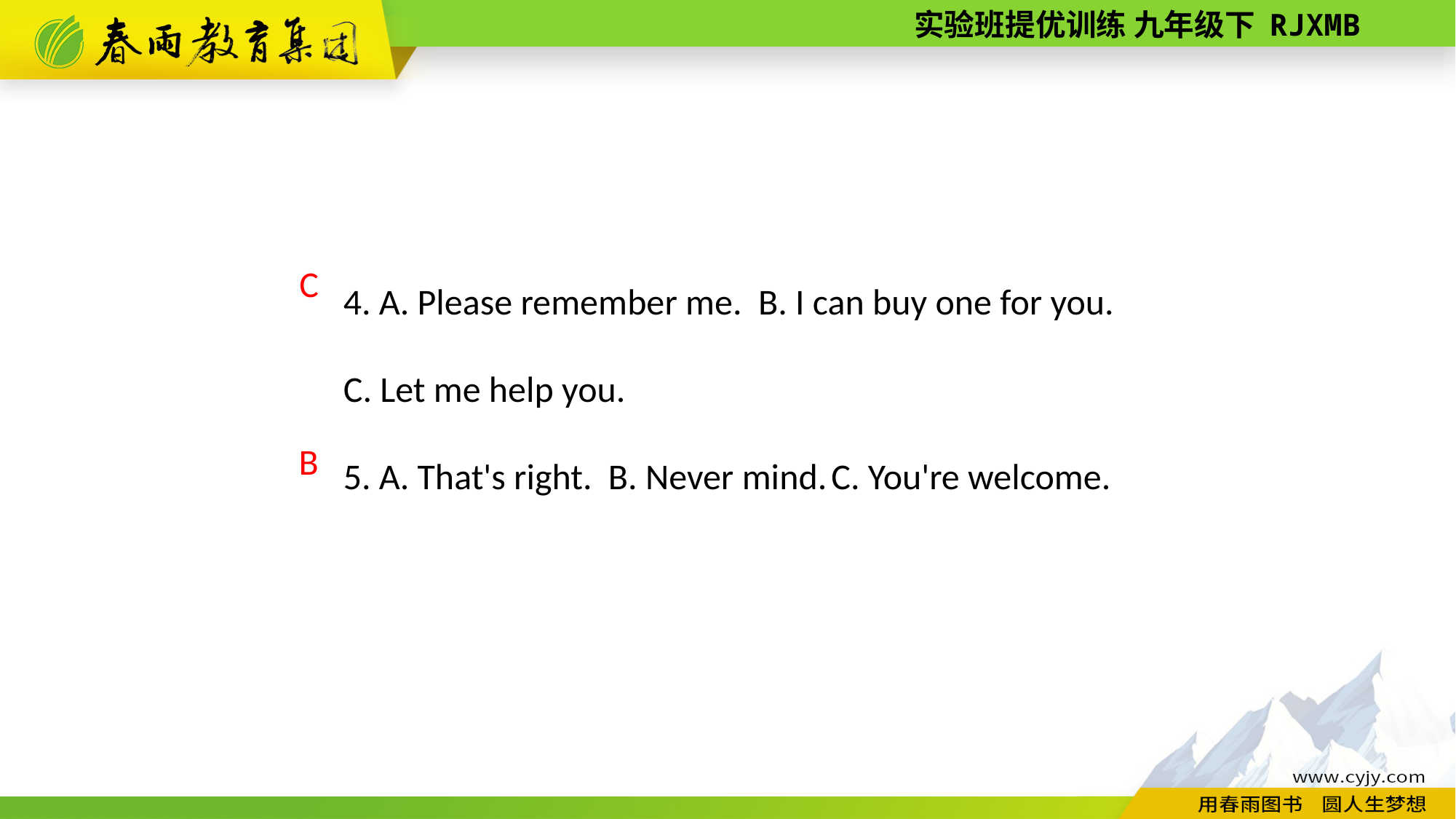

4. A. Please remember me.  B. I can buy one for you.
C. Let me help you.
5. A. That's right.  B. Never mind. C. You're welcome.
C
B